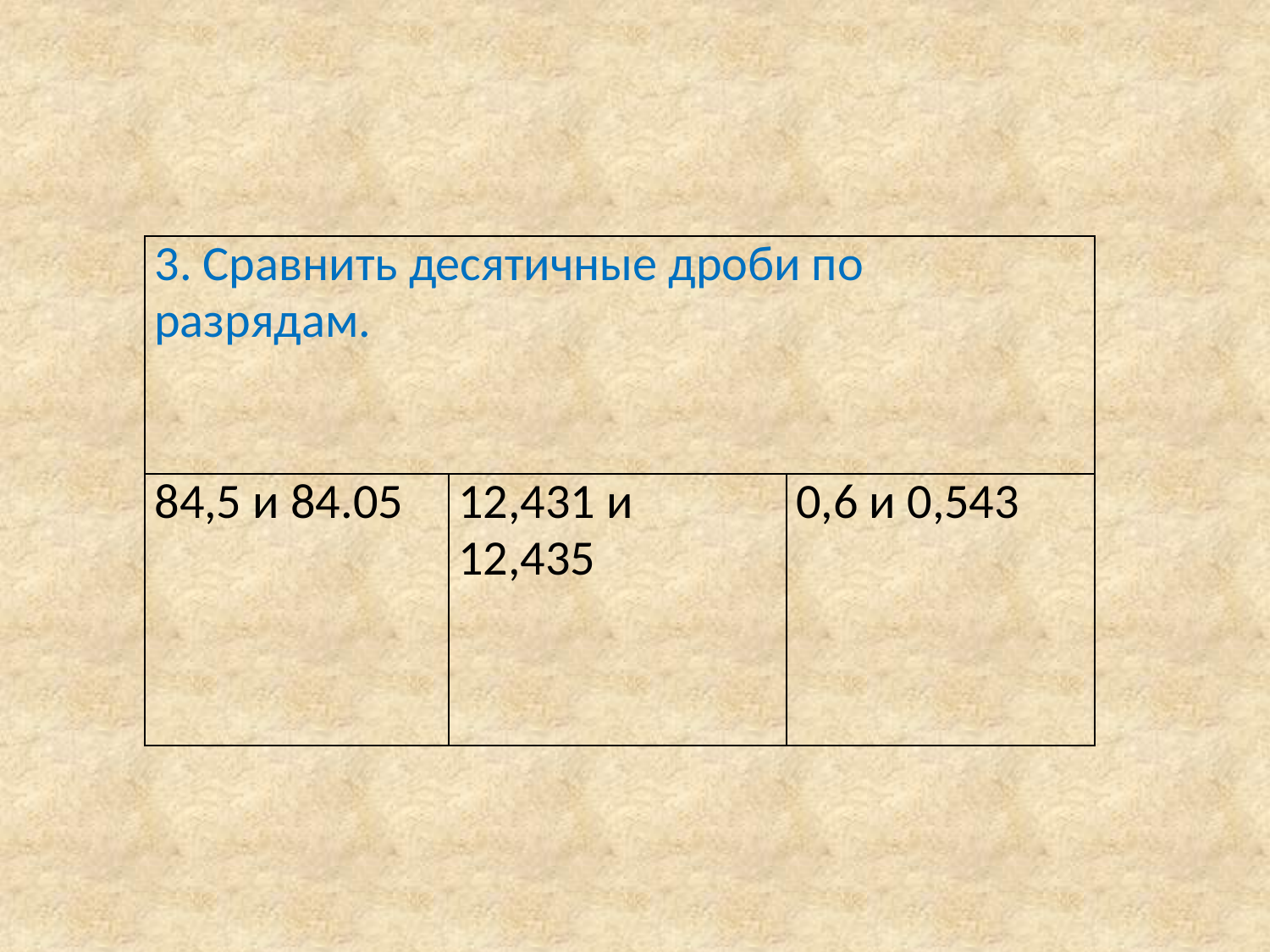

#
| 3. Сравнить десятичные дроби по разрядам. |  |  |
| --- | --- | --- |
| 84,5 и 84.05 | 12,431 и 12,435 | 0,6 и 0,543 |